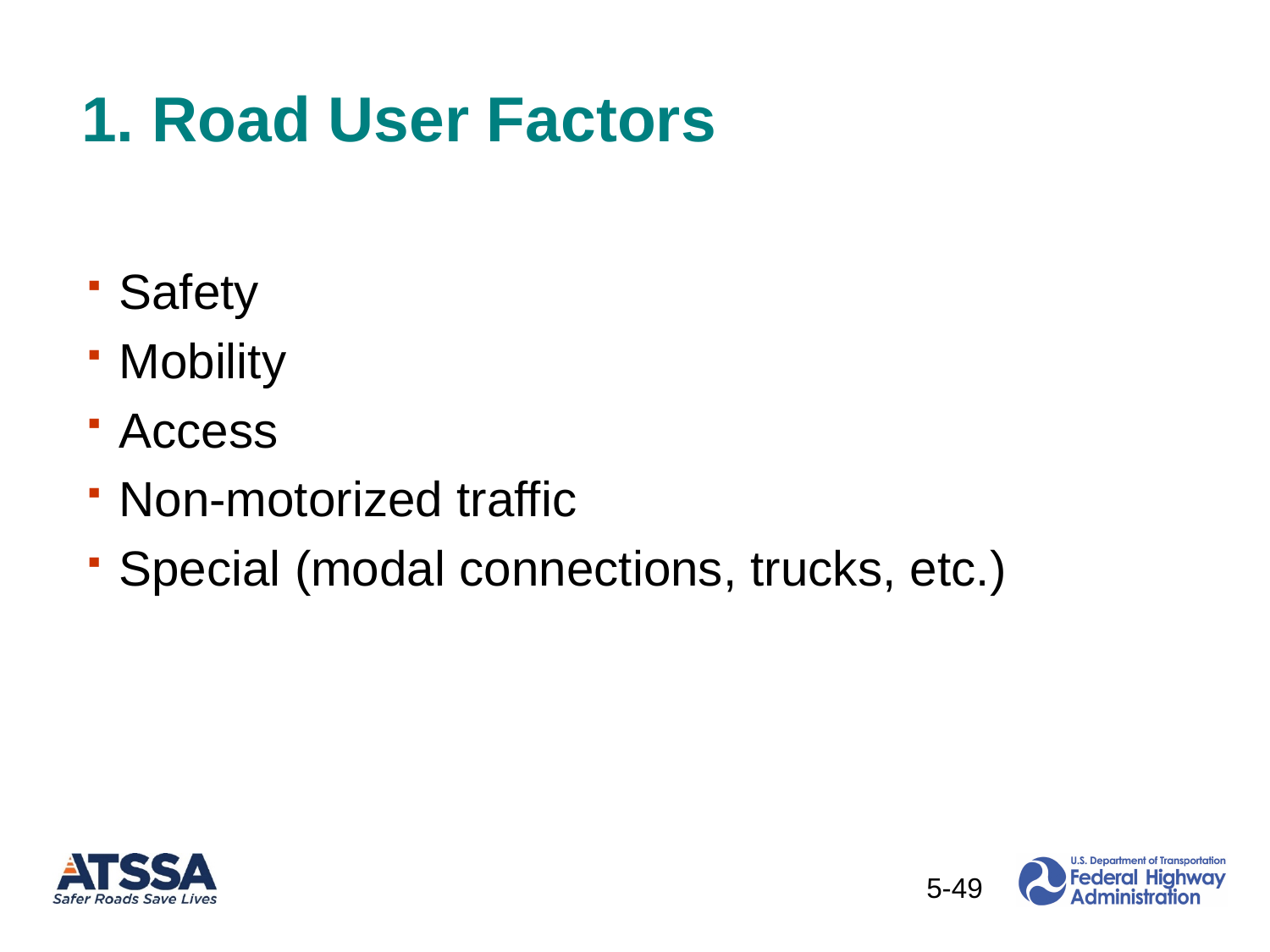

# 1. Road User Factors
Safety
Mobility
Access
Non-motorized traffic
Special (modal connections, trucks, etc.)